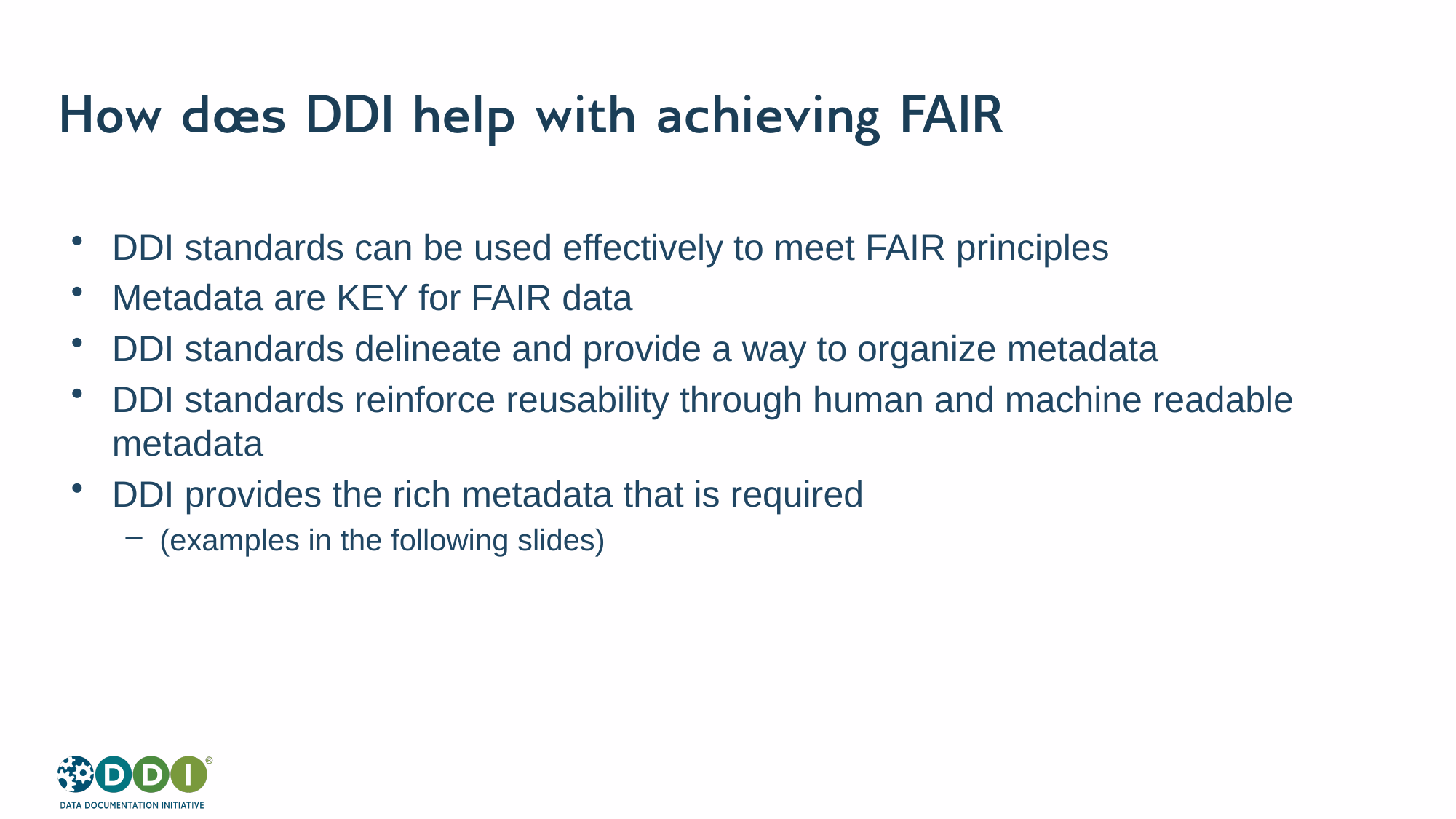

# How does DDI help with achieving FAIR
DDI standards can be used effectively to meet FAIR principles
Metadata are KEY for FAIR data
DDI standards delineate and provide a way to organize metadata
DDI standards reinforce reusability through human and machine readable metadata
DDI provides the rich metadata that is required
(examples in the following slides)